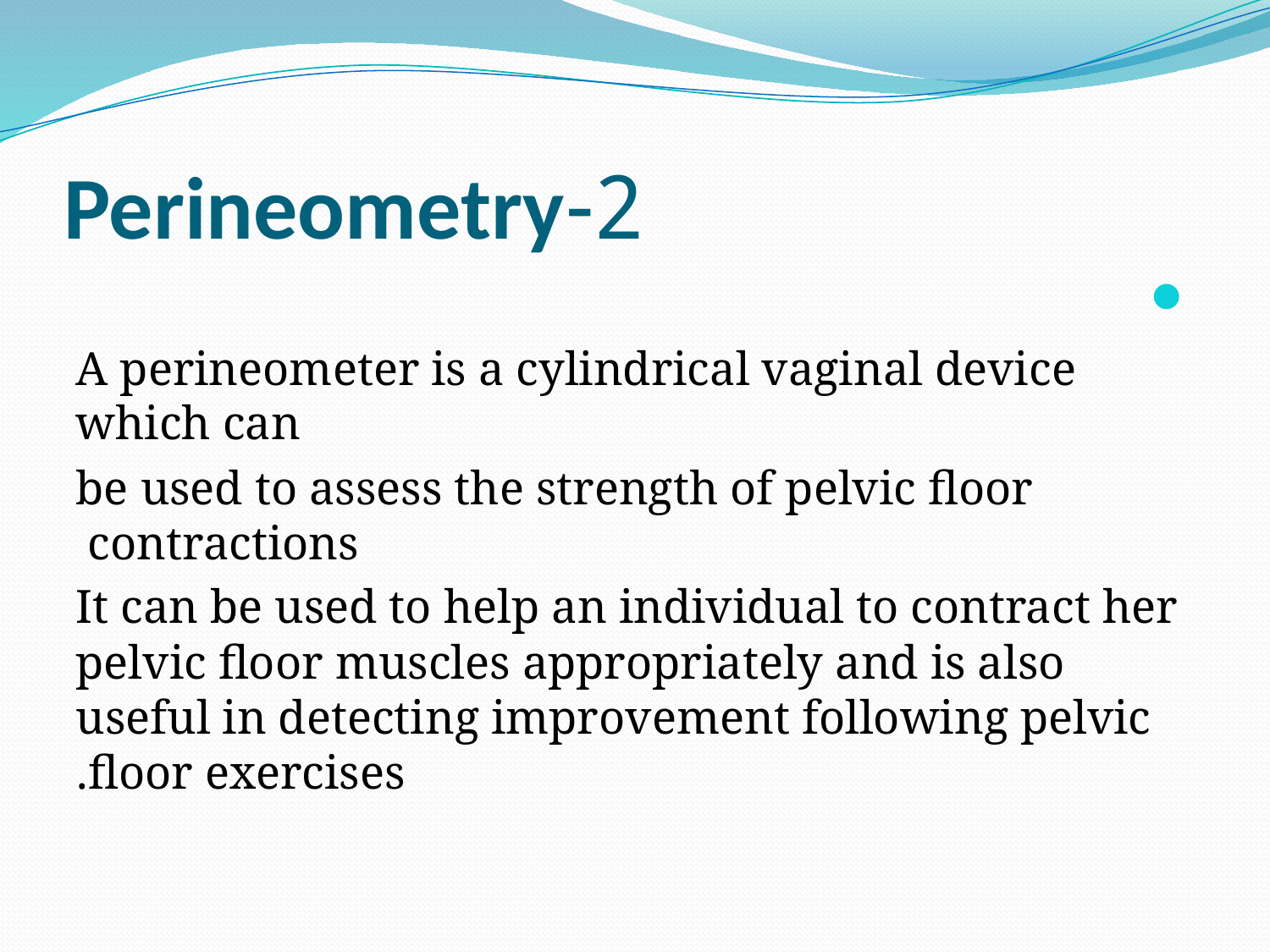

# 2-Perineometry

 A perineometer is a cylindrical vaginal device which can
be used to assess the strength of pelvic floor contractions
It can be used to help an individual to contract her pelvic floor muscles appropriately and is also useful in detecting improvement following pelvic floor exercises.